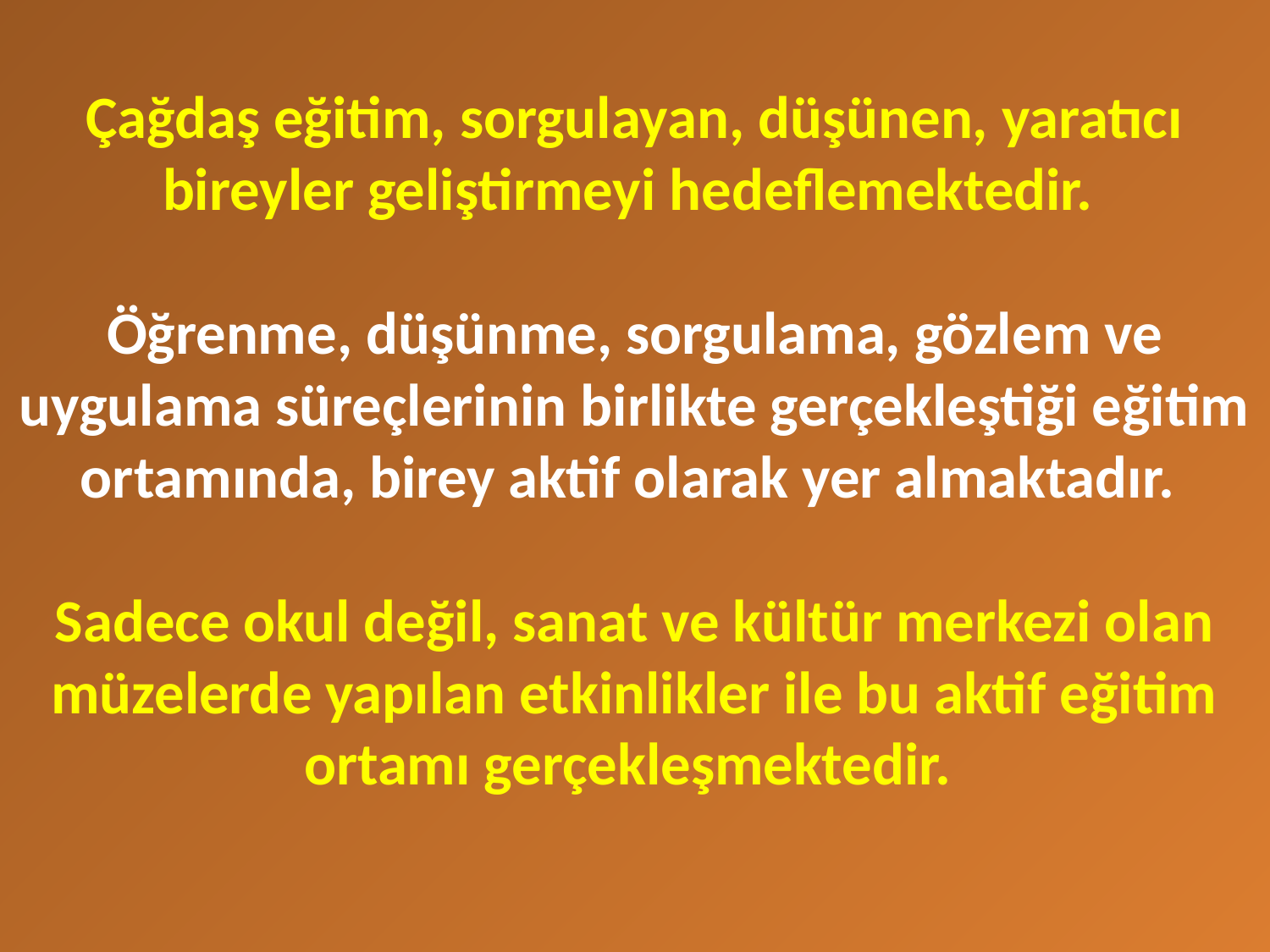

# Çağdaş eğitim, sorgulayan, düşünen, yaratıcı bireyler geliştirmeyi hedeflemektedir. Öğrenme, düşünme, sorgulama, gözlem ve uygulama süreçlerinin birlikte gerçekleştiği eğitim ortamında, birey aktif olarak yer almaktadır. Sadece okul değil, sanat ve kültür merkezi olan müzelerde yapılan etkinlikler ile bu aktif eğitim ortamı gerçekleşmektedir.